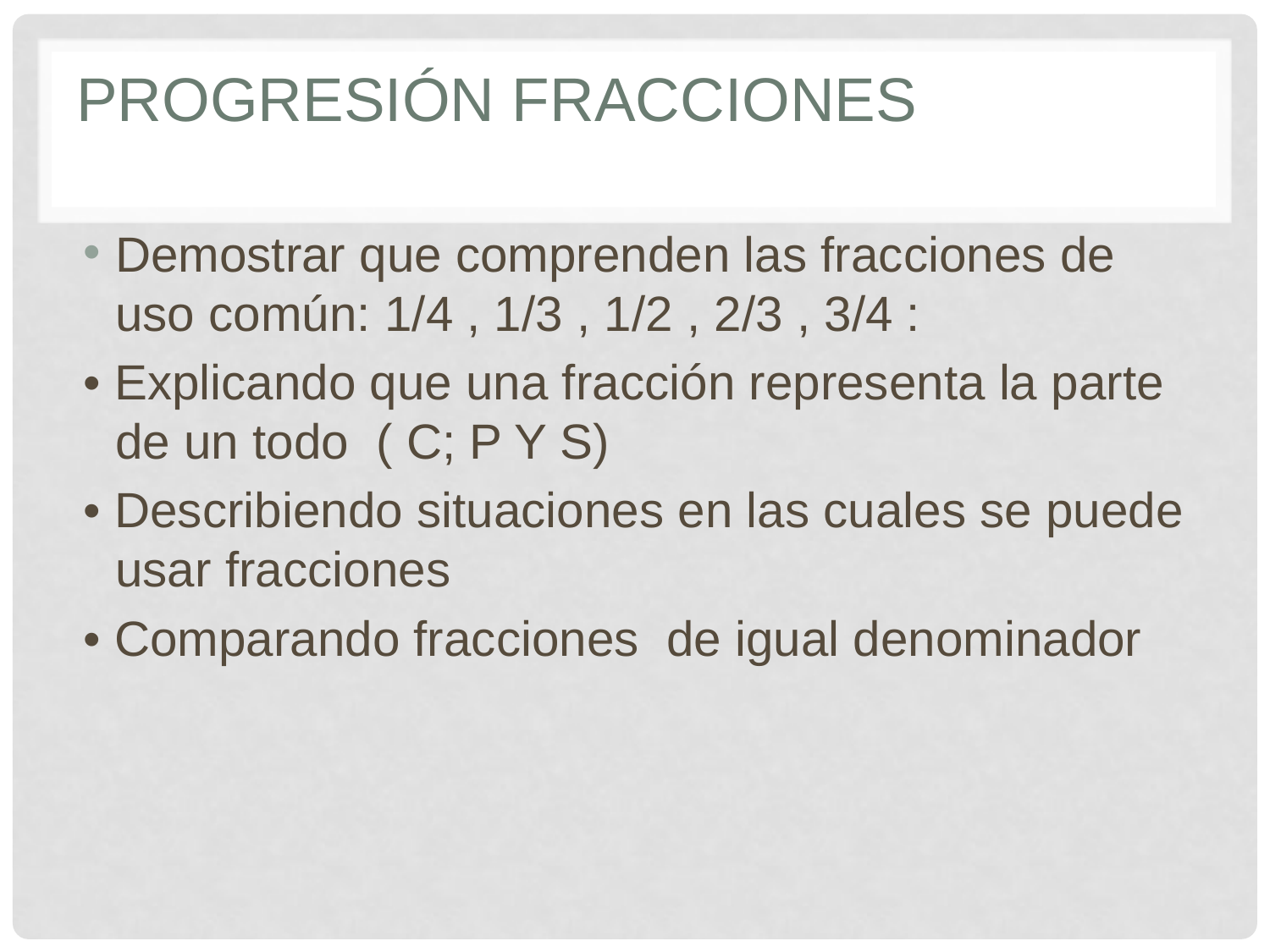

# Progresión Fracciones
Demostrar que comprenden las fracciones de uso común: 1/4 , 1/3 , 1/2 , 2/3 , 3/4 :
• Explicando que una fracción representa la parte de un todo  ( C; P Y S)
• Describiendo situaciones en las cuales se puede usar fracciones
• Comparando fracciones  de igual denominador